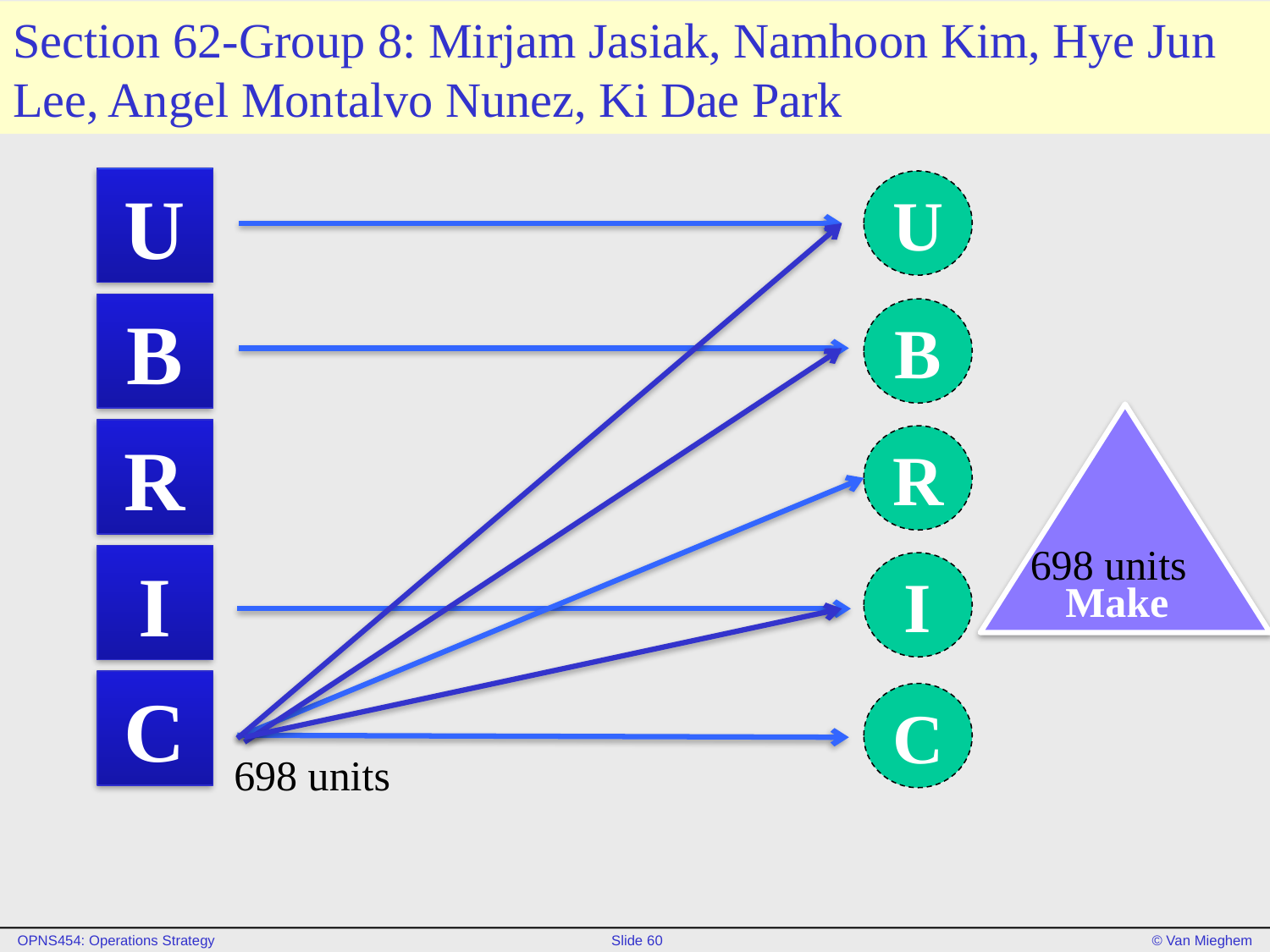

# Section 62-Group 8: Mirjam Jasiak, Namhoon Kim, Hye Jun Lee, Angel Montalvo Nunez, Ki Dae Park
U
U
B
B
  Make
698 units
R
R
I
I
C
C
698 units